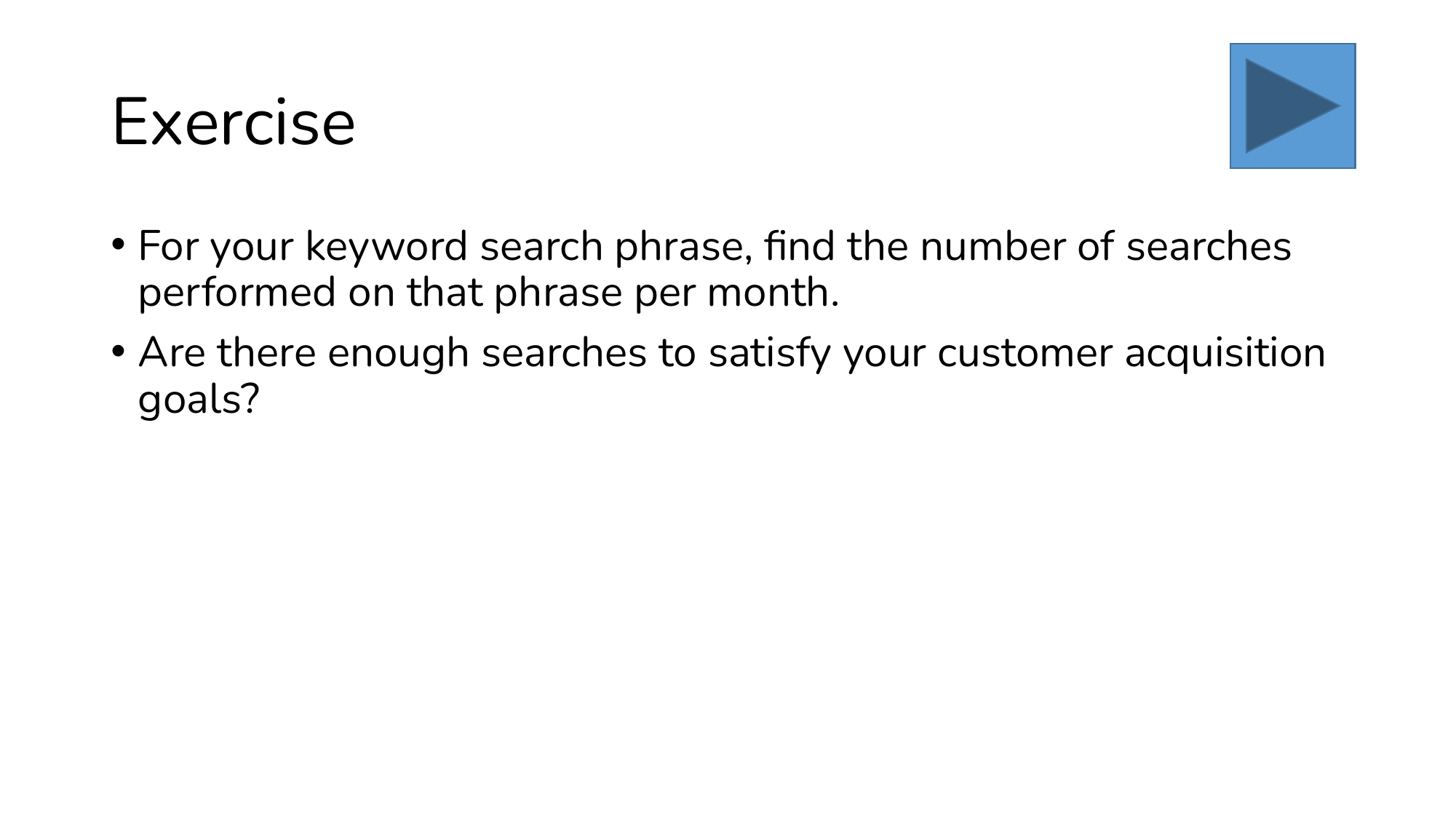

# Exercise

For your keyword search phrase, find the number of searches performed on that phrase per month.
Are there enough searches to satisfy your customer acquisition goals?